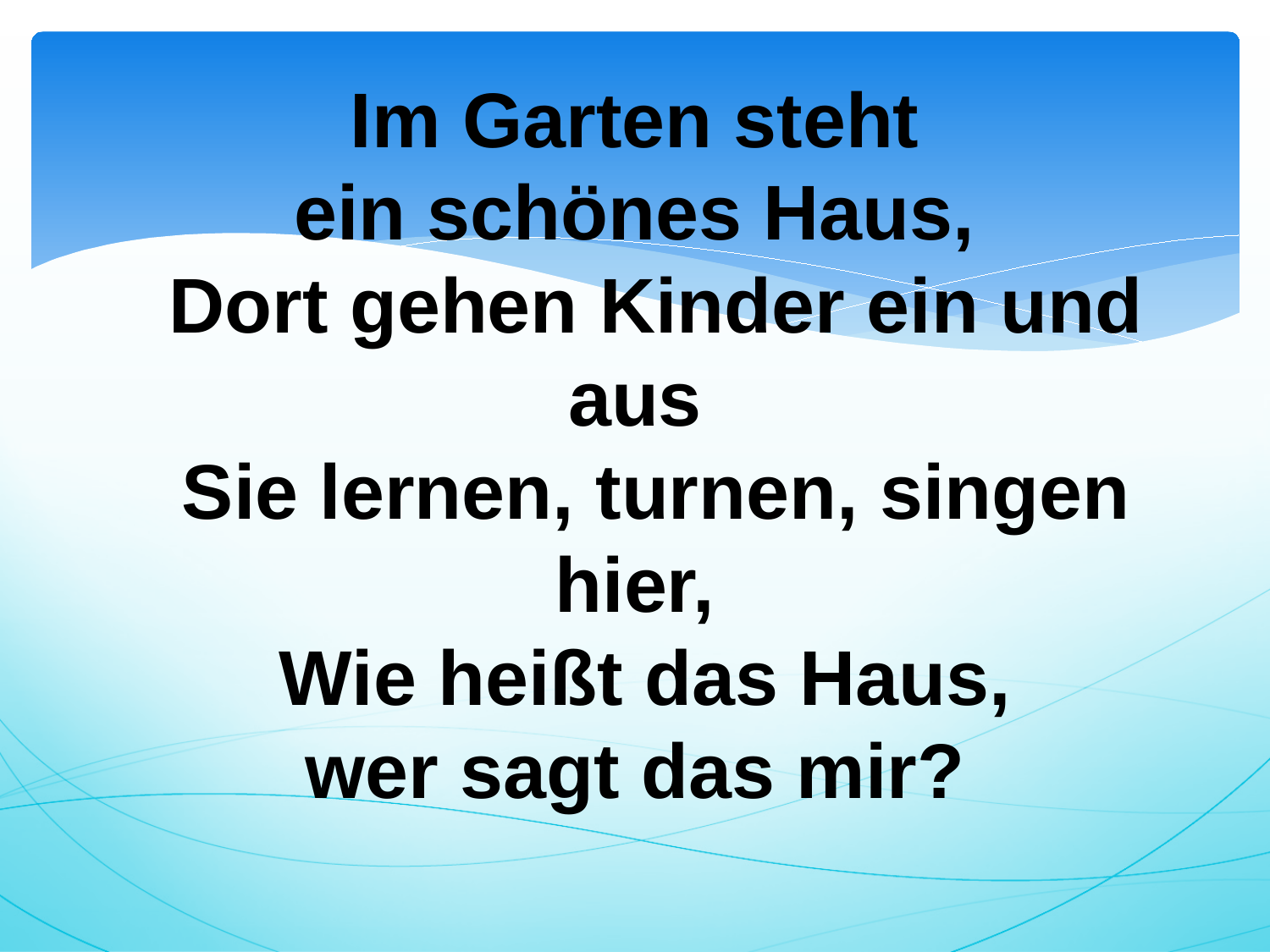

# Im Garten steht ein schönes Haus, Dort gehen Kinder ein und aus Sie lernen, turnen, singen hier, Wie heißt das Haus, wer sagt das mir?